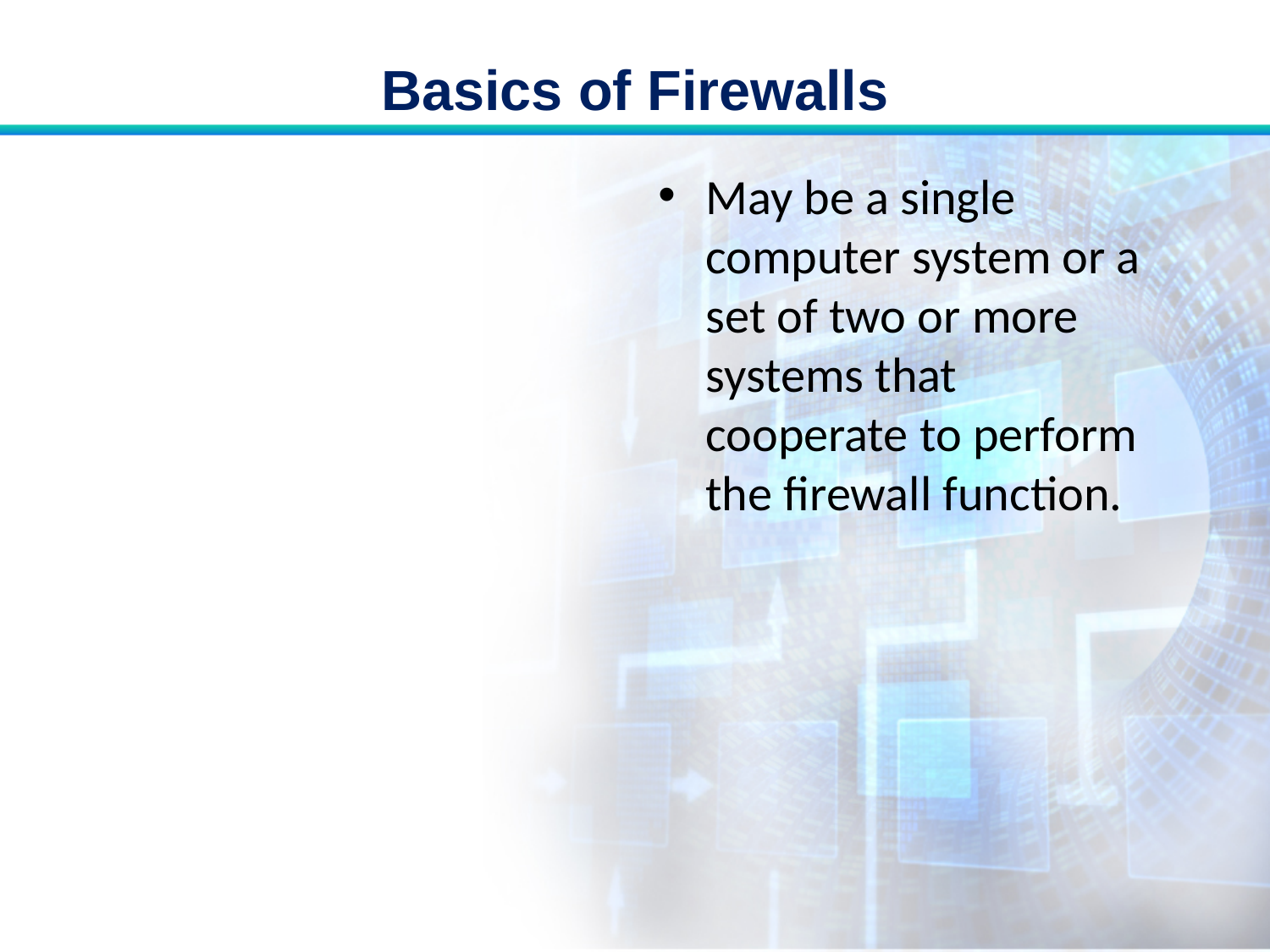

# Basics of Firewalls
May be a single computer system or a set of two or more systems that cooperate to perform the firewall function.